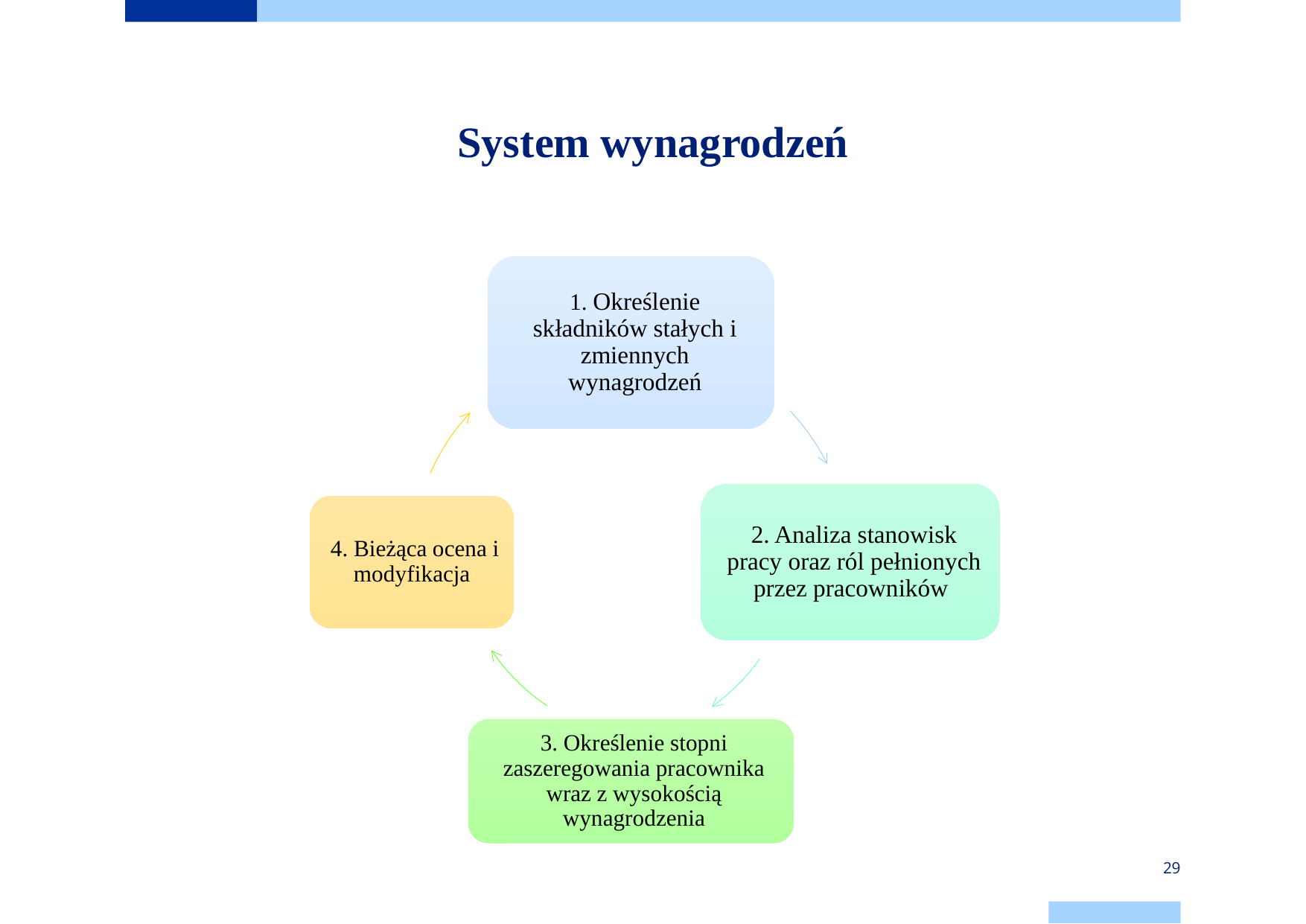

# System wynagrodzeń
1. Określenie składników stałych i zmiennych wynagrodzeń
2. Analiza stanowisk pracy oraz ról pełnionych przez pracowników
3. Określenie stopni zaszeregowania pracownika wraz z wysokością wynagrodzenia
4. Bieżąca ocena i modyfikacja
29